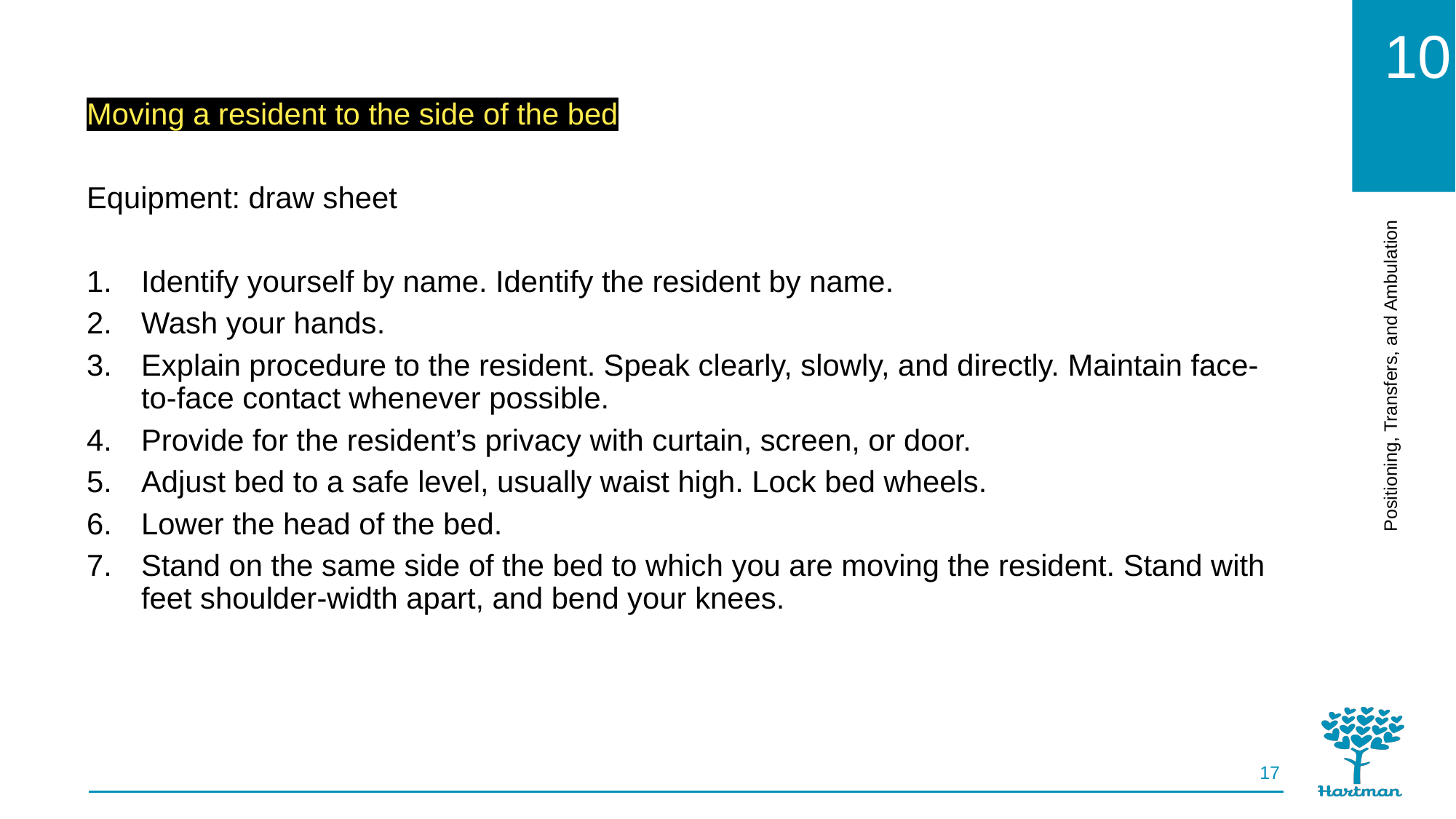

Moving a resident to the side of the bed

Equipment: draw sheet

Identify yourself by name. Identify the resident by name.
Wash your hands.
Explain procedure to the resident. Speak clearly, slowly, and directly. Maintain face-to-face contact whenever possible.
Provide for the resident’s privacy with curtain, screen, or door.
Adjust bed to a safe level, usually waist high. Lock bed wheels.
Lower the head of the bed.
Stand on the same side of the bed to which you are moving the resident. Stand with feet shoulder-width apart, and bend your knees.

17